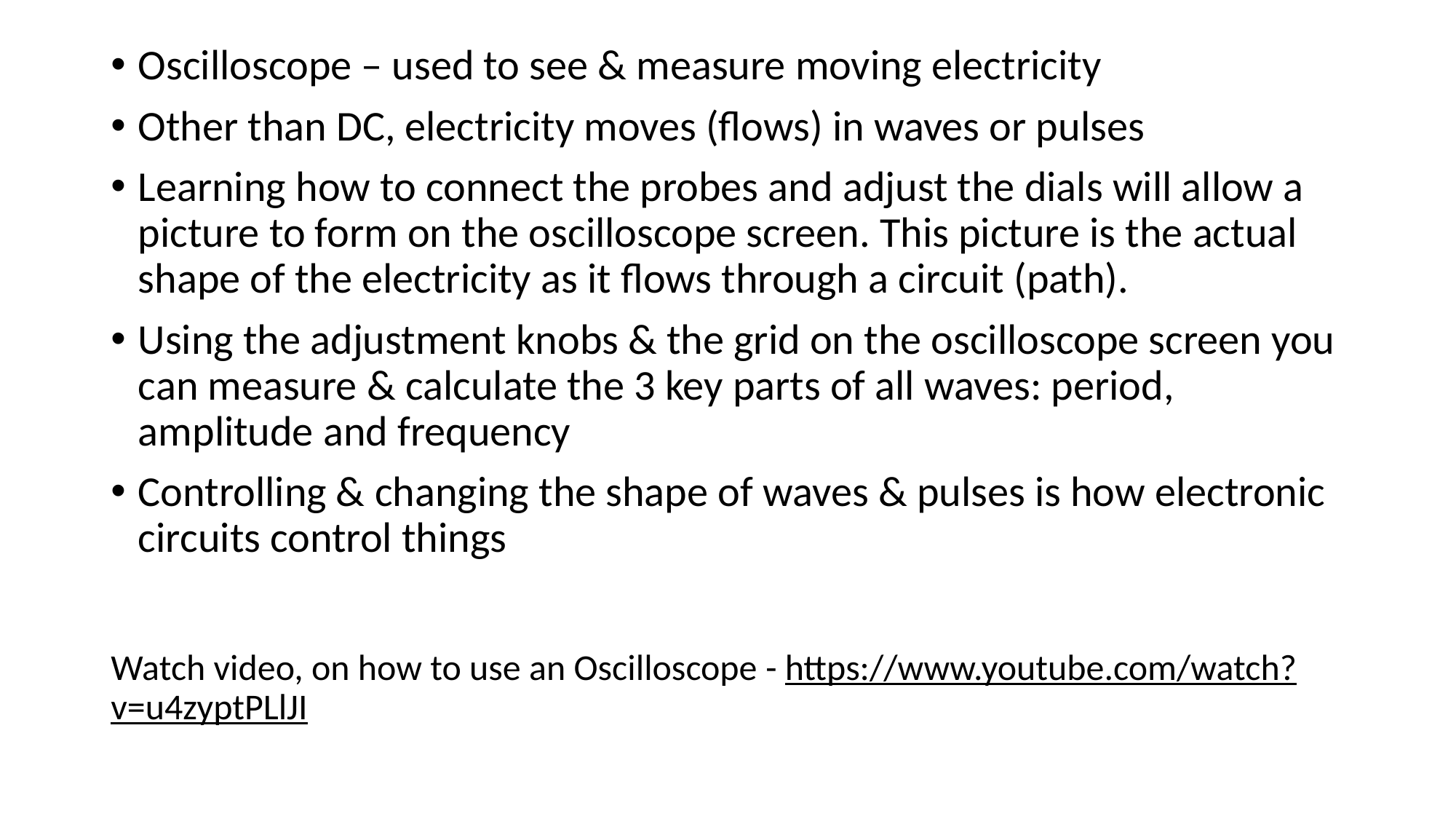

Oscilloscope – used to see & measure moving electricity
Other than DC, electricity moves (flows) in waves or pulses
Learning how to connect the probes and adjust the dials will allow a picture to form on the oscilloscope screen. This picture is the actual shape of the electricity as it flows through a circuit (path).
Using the adjustment knobs & the grid on the oscilloscope screen you can measure & calculate the 3 key parts of all waves: period, amplitude and frequency
Controlling & changing the shape of waves & pulses is how electronic circuits control things
# Watch video, on how to use an Oscilloscope - https://www.youtube.com/watch?v=u4zyptPLlJI